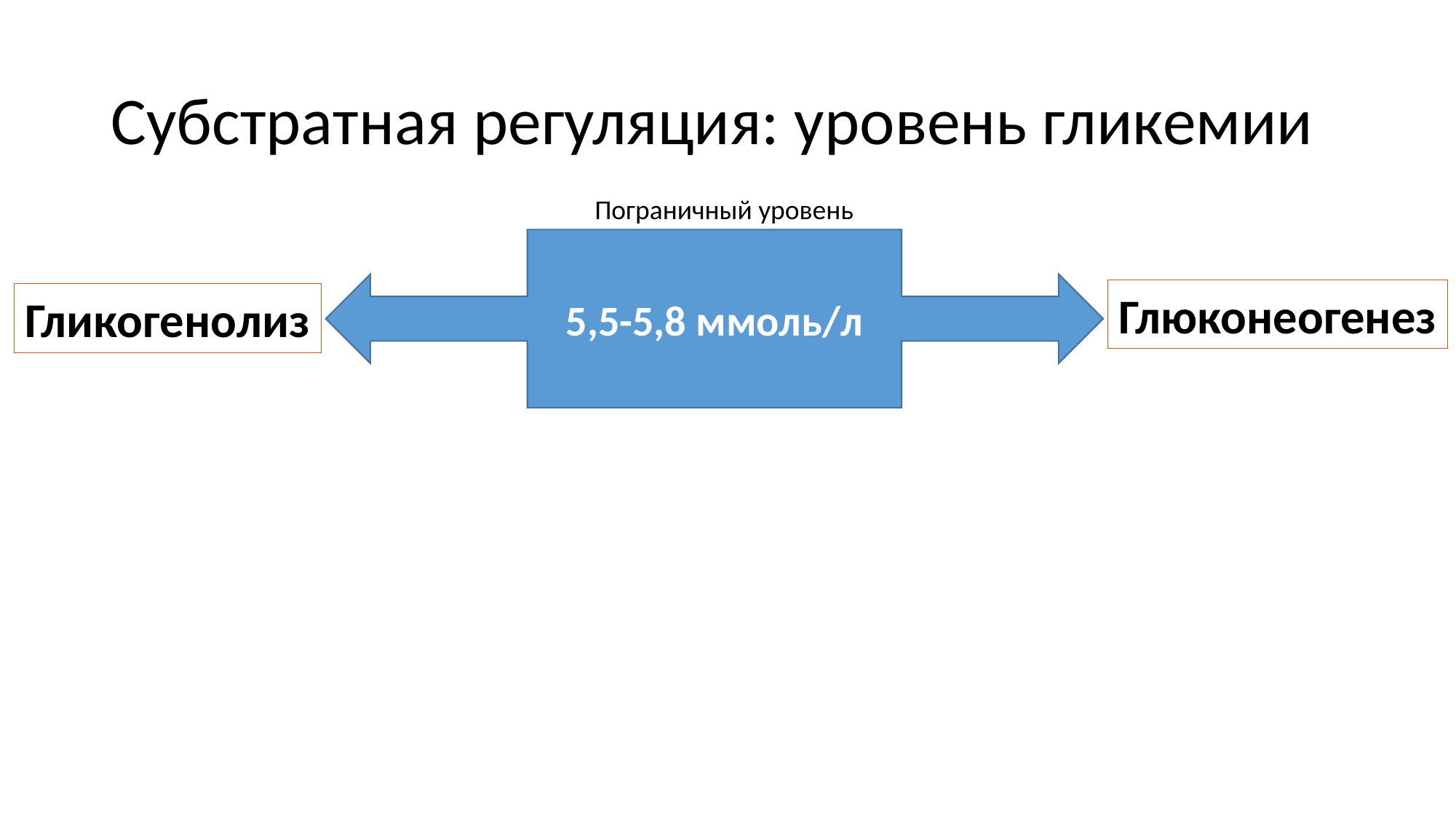

# Субстратная регуляция: уровень гликемии
Пограничный уровень
5,5-5,8 ммоль/л
Глюконеогенез
Гликогенолиз